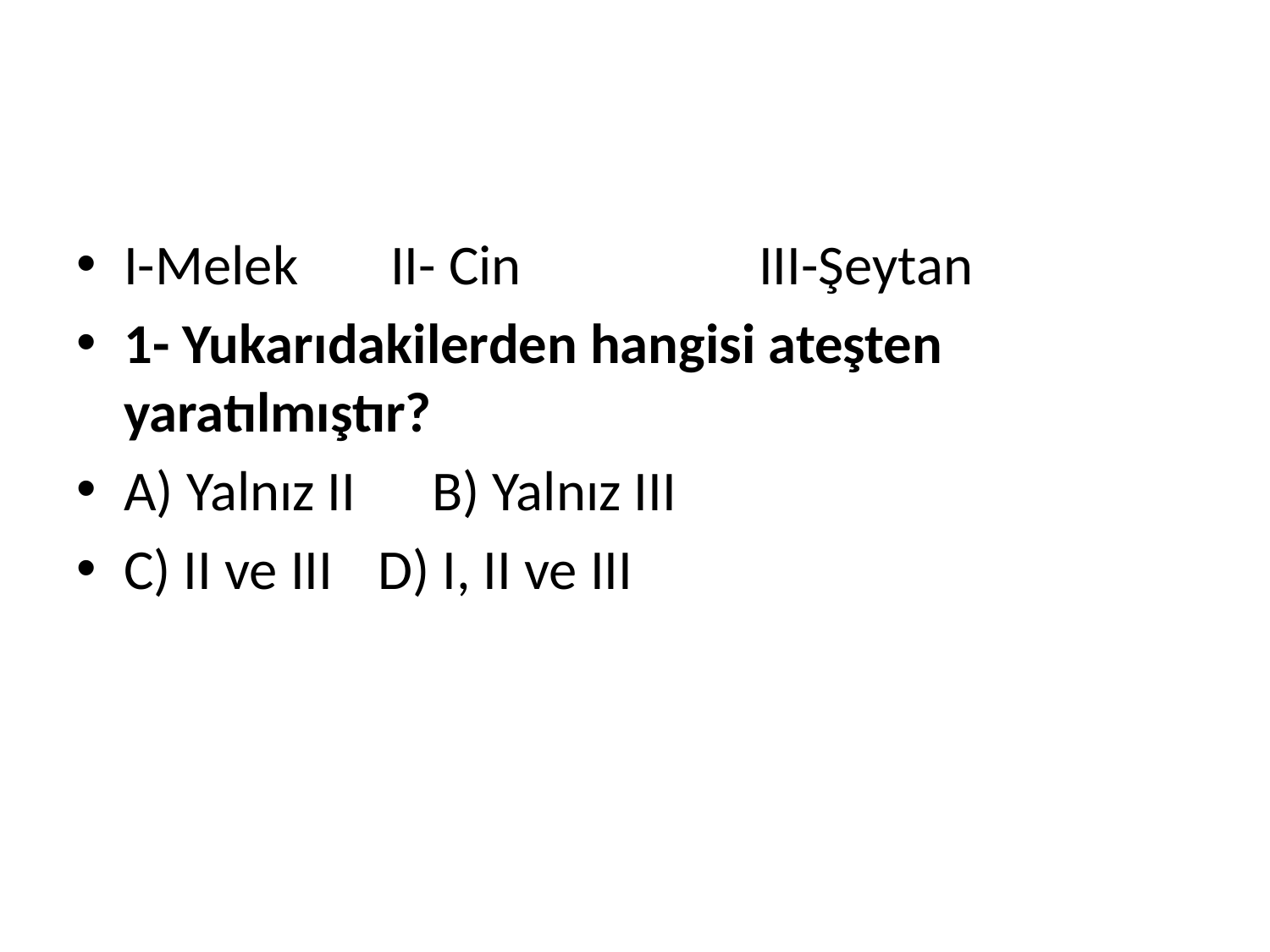

#
I-Melek   	 II- Cin		III-Şeytan
1- Yukarıdakilerden hangisi ateşten yaratılmıştır?
A) Yalnız II      B) Yalnız III
C) II ve III	D) I, II ve III